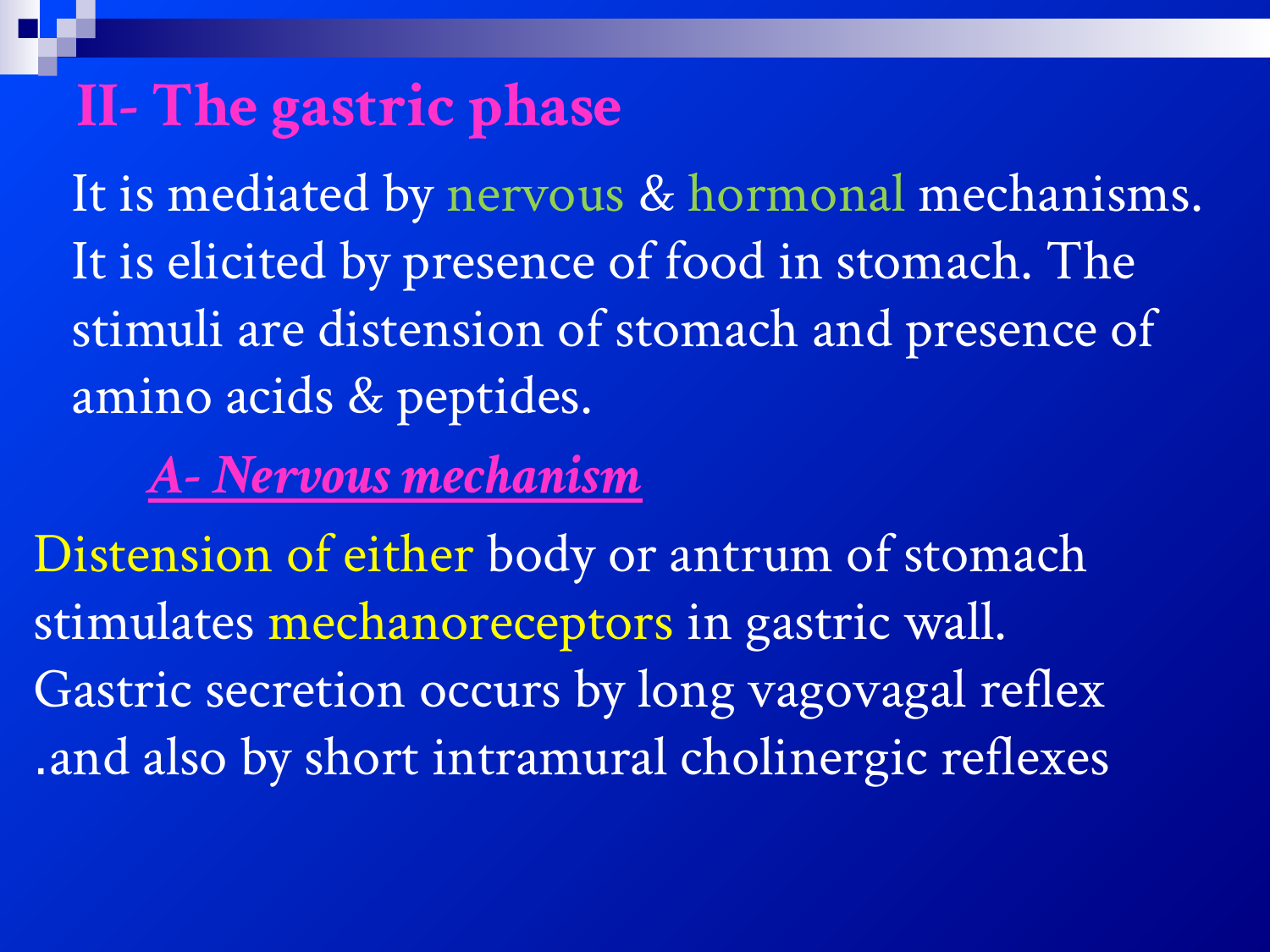

# II- The gastric phase
It is mediated by nervous & hormonal mechanisms. It is elicited by presence of food in stomach. The stimuli are distension of stomach and presence of amino acids & peptides.
      A- Nervous mechanism
Distension of either body or antrum of stomach stimulates mechanoreceptors in gastric wall. Gastric secretion occurs by long vagovagal reflex and also by short intramural cholinergic reflexes.